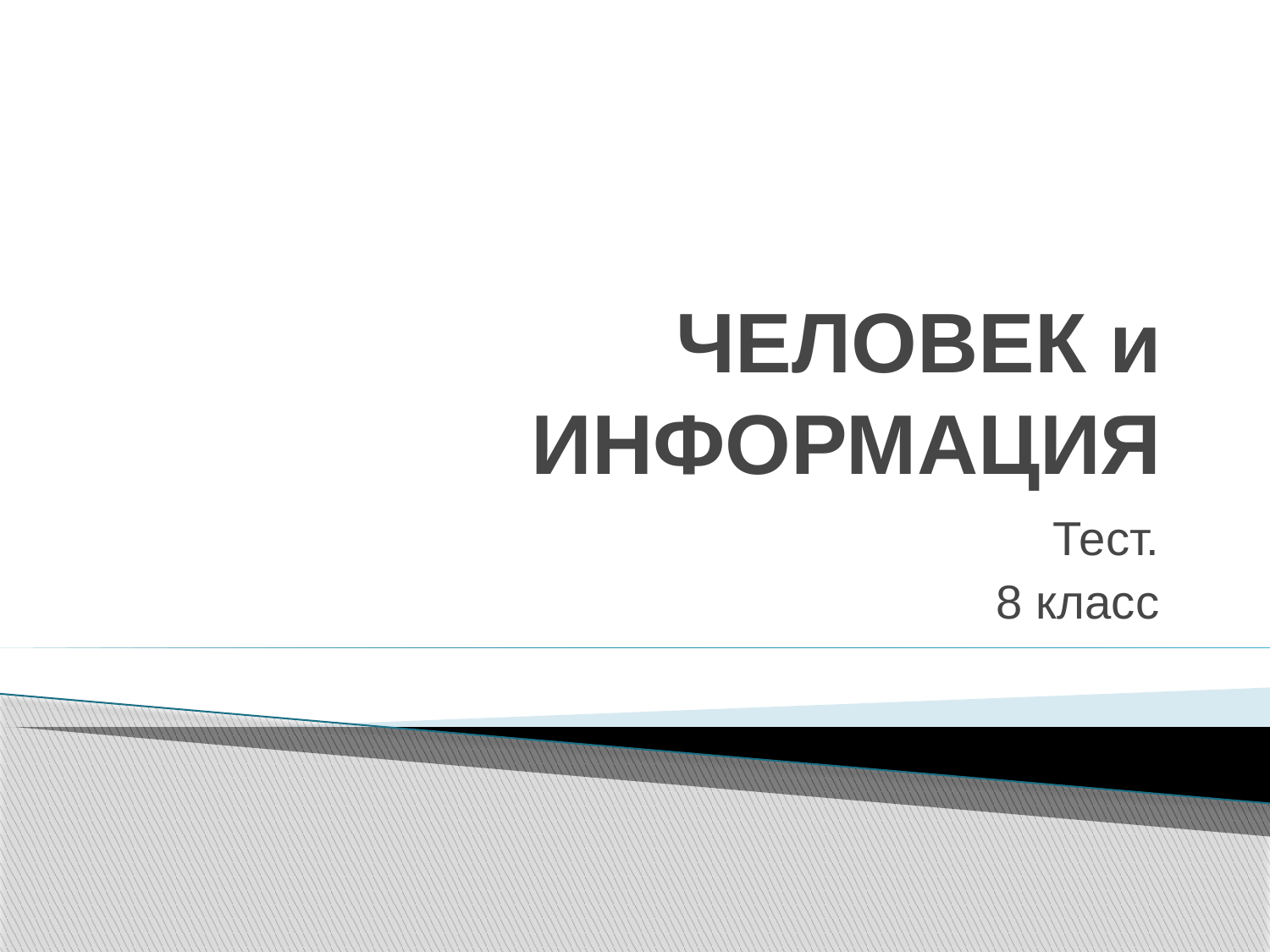

# ЧЕЛОВЕК и ИНФОРМАЦИЯ
Тест.
8 класс